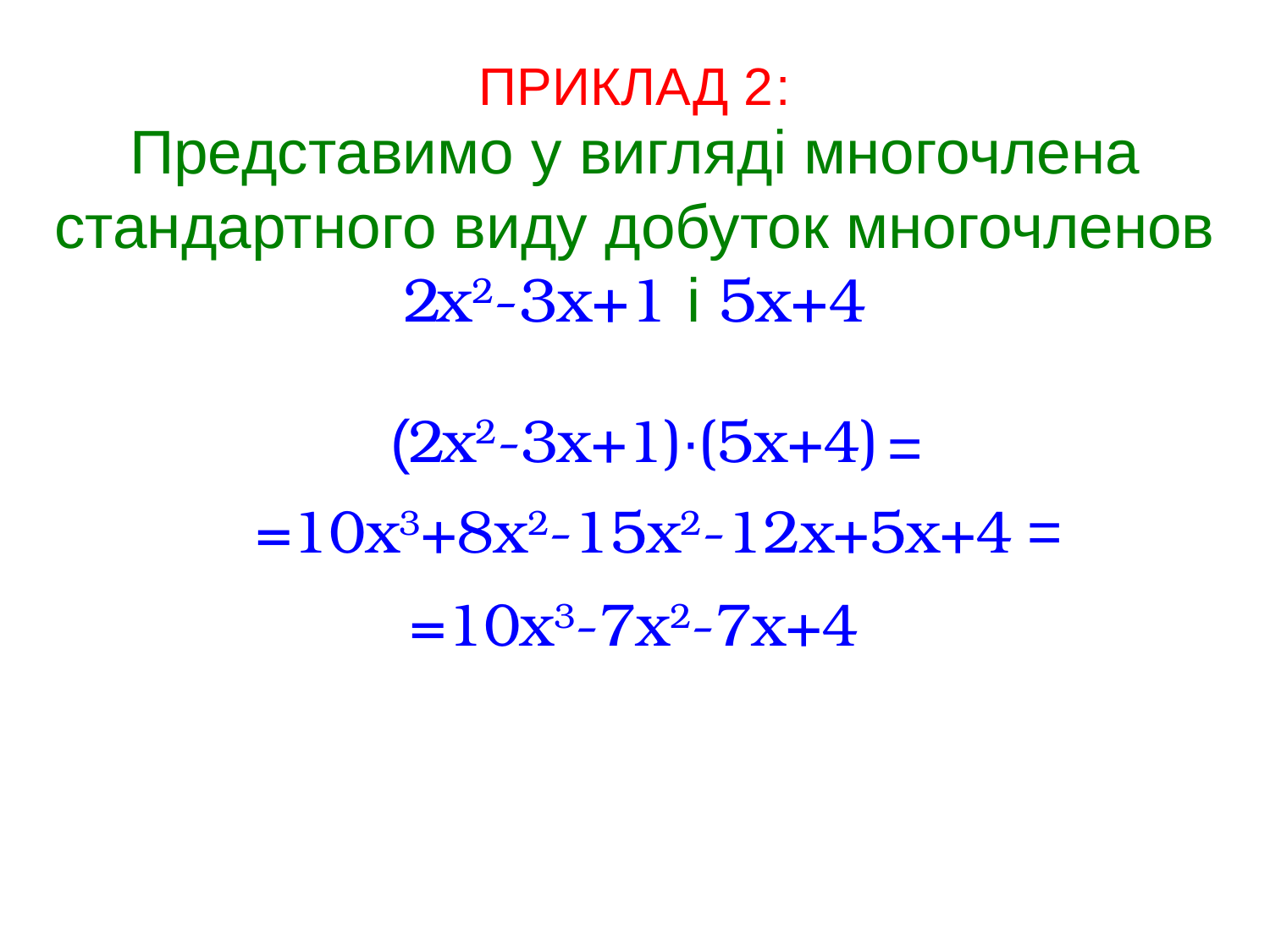

ПРИКЛАД 2:
Представимо у вигляді многочлена стандартного виду добуток многочленов 2x2-3x+1 і 5x+4
(2x2-3x+1)∙(5x+4)
=
=10x3+8x2-15x2-12x+5x+4
=
=10x3-7x2-7x+4